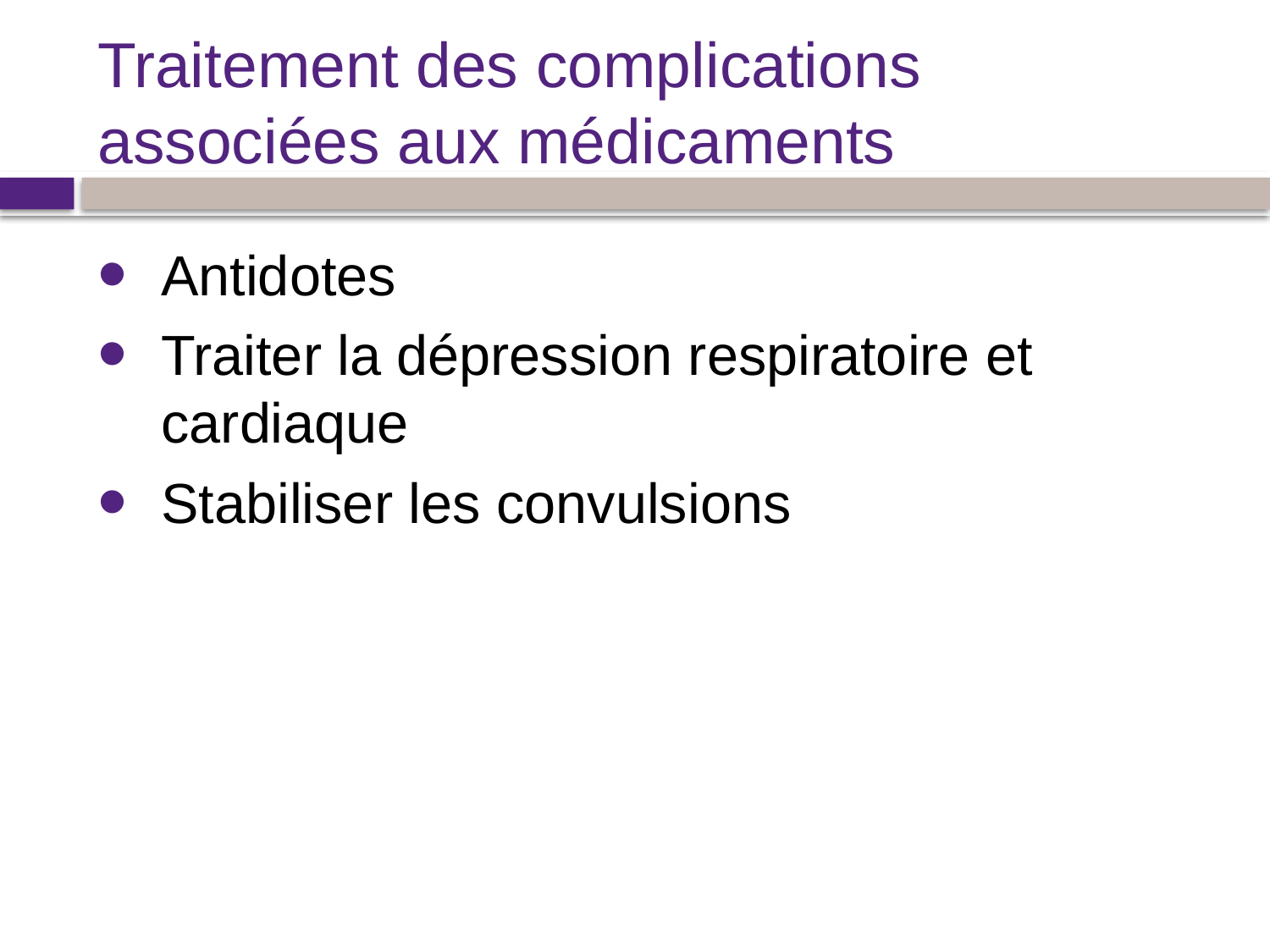

# Traitement des complications associées aux médicaments
Antidotes
Traiter la dépression respiratoire et cardiaque
Stabiliser les convulsions